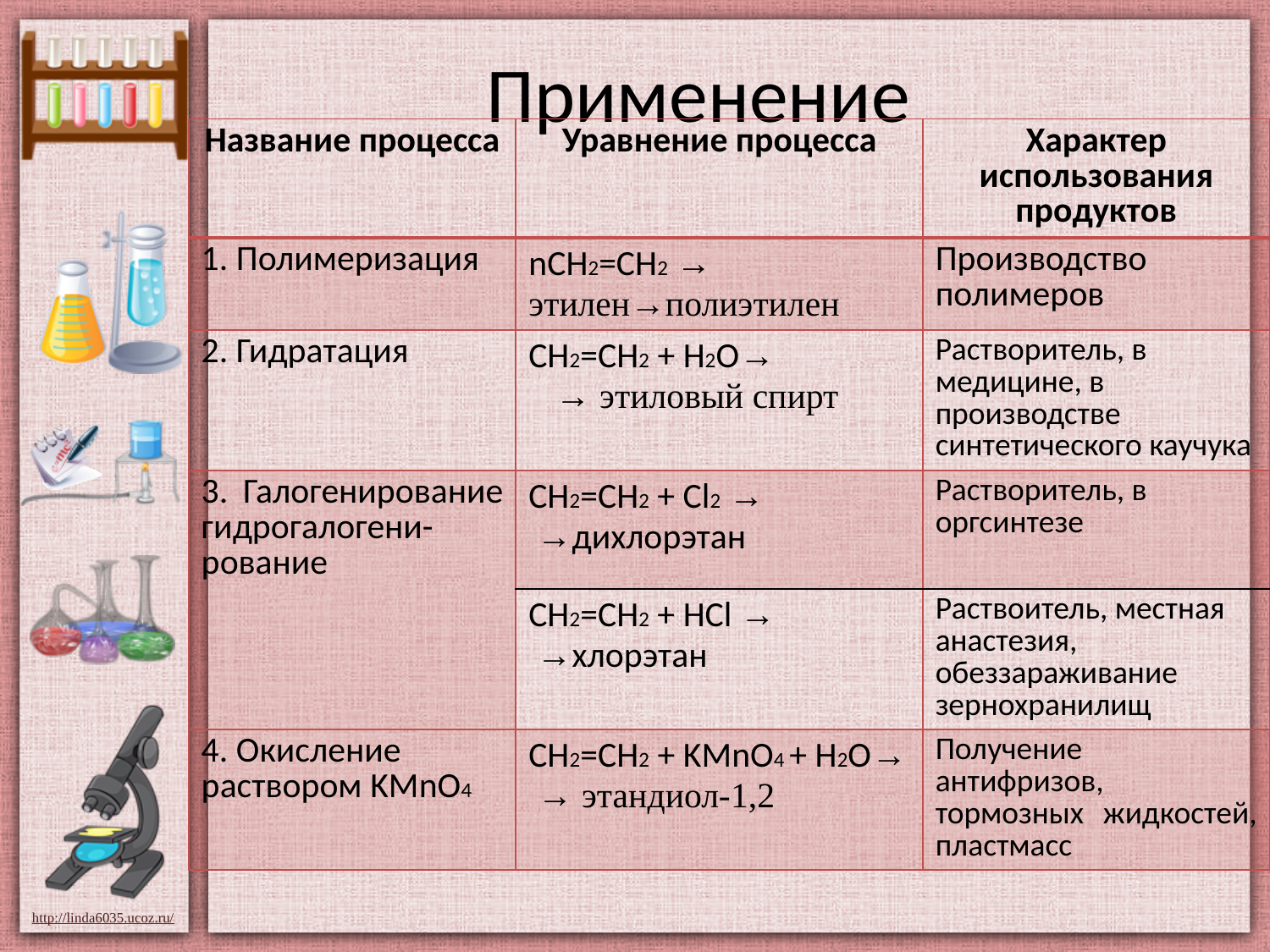

# Применение
| Название процесса | Уравнение процесса | Характер использования продуктов |
| --- | --- | --- |
| 1. Полимеризация | nСН2=СН2 → этилен→полиэтилен | Производство полимеров |
| 2. Гидратация | СН2=СН2 + H2O→ → этиловый спирт | Растворитель, в медицине, в производстве синтетического каучука |
| 3. Галогенирование гидрогалогени-рование | СН2=СН2 + Cl2 → →дихлорэтан | Растворитель, в оргсинтезе |
|  | СН2=СН2 + НCl → →хлорэтан | Раствоитель, местная анастезия, обеззараживание зернохранилищ |
| 4. Окисление раствором KMnO4 | СН2=СН2 + KMnO4 + H2O→ → этандиол-1,2 | Получение антифризов, тормозных жидкостей, пластмасс |